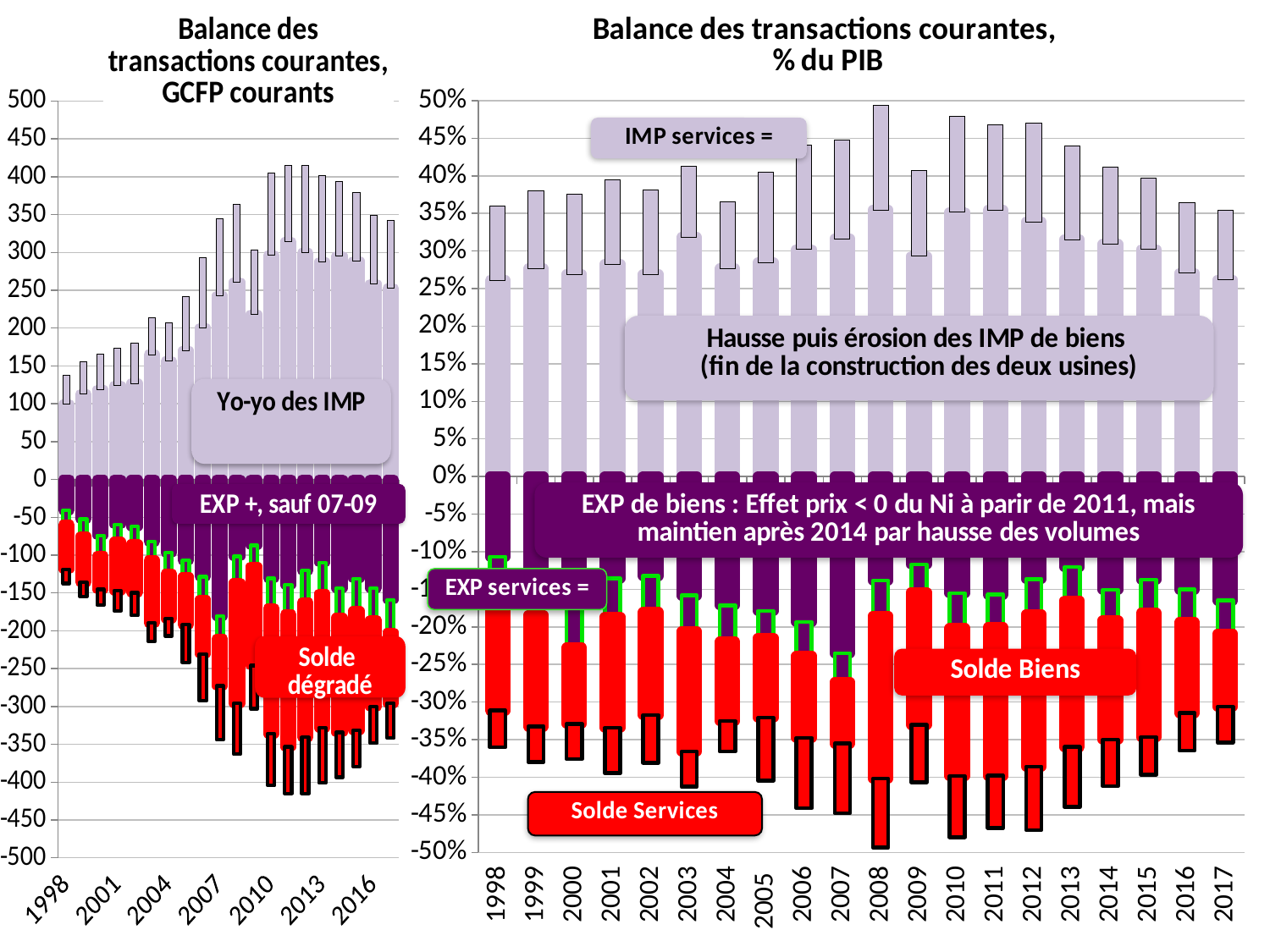

### Chart: Balance des transactions courantes, GCFP courants

| Category | + Import Biens | - Export Biens | + Import Services | - Export Services | Solde Biens | Solde Services |
|---|---|---|---|---|---|---|
| 1998 | 99.5307 | -40.677426504 | 37.85132725536588 | -19.21952220369152 | -58.85327349599999 | -18.6318050516745 |
| 1999 | 112.887 | -52.386814727 | 42.15482436884791 | -22.903413293409 | -60.500185273 | -19.25141107543902 |
| 2000 | 118.839101049 | -74.13944217799971 | 47.242093646828 | -26.52281993300001 | -44.699658871 | -20.71927371382799 |
| 2001 | 124.200173515 | -59.589954008 | 49.24867785112498 | -22.61329624427967 | -64.610219507 | -26.63538160684531 |
| 2002 | 126.928971014 | -62.423635962 | 52.792885193808 | -22.80022803692232 | -64.50533505199975 | -29.99265715688568 |
| 2003 | 164.907665723 | -82.104266592 | 49.125718446587 | -24.77963408487638 | -82.803399131 | -24.34608436171058 |
| 2004 | 156.356466185 | -96.84685152999998 | 50.55689806759689 | -27.53358394784895 | -59.509614655 | -23.02331411974804 |
| 2005  | 170.4481436 | -106.9661886 | 71.564411493894 | -21.49396701738767 | -63.48195500000001 | -50.07044447650622 |
| 2006 | 200.4353409 | -128.4192279 | 92.260127513775 | -30.06309002099999 | -72.016113 | -62.19703749277502 |
| 2007 | 242.962772 | -180.5113076 | 101.0115775784783 | -29.79709998606066 | -62.45146439999994 | -71.21447759241761 |
| 2008 | 260.8943348999999 | -101.7638709 | 102.2776651 | -34.7421049753288 | -159.130464 | -67.53556012467124 |
| 2009 | 218.3551897 | -87.16307450000001 | 84.5688103 | -27.5279255 | -131.1921152 | -57.04088479999999 |
| 2010 | 296.3603011 | -130.6933479 | 107.9766989 | -39.57065210000002 | -165.6669532 | -68.40604680000001 |
| 2011 | 314.3113892 | -139.2734252 | 100.5926108 | -39.01757479999998 | -175.037964 | -61.57503600000007 |
| 2012 | 299.1549576 | -120.4912962 | 116.1184310744831 | -41.5689286841677 | -178.6636614000001 | -74.54950239031542 |
| 2013 | 287.4709225 | -109.8245409 | 113.7416035857414 | -40.71088458518128 | -177.6463816 | -73.03071900055984 |
| 2014 | 295.3188924 | -143.7994822 | 98.26850297718335 | -38.98353163281681 | -151.5194102 | -59.2849713443666 |
| 2015 | 288.7304073999999 | -131.0412311 | 90.65285459012861 | -42.60938765456449 | -157.6891763 | -48.04346693556425 |
| 2016 | 258.5901488 | -143.6032802 | 90.0 | -42.0 | -114.9868686 | -48.0 |
| 2017 | 252.6798895093349 | -159.1143544219935 | 89.0 | -43.0 | -93.56553508734144 | -46.0 |

### Chart: Balance des transactions courantes,
% du PIB

| Category | + Importations de produits  | + Importations de services | - Exportations de produits  | - Exportations de  services  | - Solde de produits | - Solde de services |
|---|---|---|---|---|---|---|
| 1998 | 0.260918482101424 | 0.0992267798075807 | -0.106635363553315 | -0.0503837364763014 | -0.154283118548109 | -0.0488430433312793 |
| 1999 | 0.276390403667991 | 0.103211077660485 | -0.128262890051784 | -0.0560762855381058 | -0.148127513616207 | -0.0471347921223792 |
| 2000 | 0.268944817763484 | 0.106913601284924 | -0.167785001650484 | -0.0600238045431967 | -0.101159816112999 | -0.0468897967417273 |
| 2001 | 0.282669557835869 | 0.11208601081783 | -0.135621919633364 | -0.0514660347862563 | -0.147047638202506 | -0.0606199760315739 |
| 2002 | 0.268919401196816 | 0.111850202206439 | -0.132254493748141 | -0.0483059432520234 | -0.136664907448675 | -0.0635442589544153 |
| 2003 | 0.31801999104306 | 0.0947376246693699 | -0.15833586638746 | -0.0477868568157387 | -0.1596841246556 | -0.0469507678536312 |
| 2004 | 0.276478708888035 | 0.0893976836658271 | -0.171250304667313 | -0.0486865041574591 | -0.105228404220722 | -0.040711179508368 |
| 2005  | 0.284838801951542 | 0.119592509497345 | -0.178753023451214 | -0.0359189351383388 | -0.106085778500328 | -0.0836735743590067 |
| 2006 | 0.302180546580288 | 0.139093313756425 | -0.193607535996366 | -0.0453237484649504 | -0.108573010583922 | -0.0937695652914741 |
| 2007 | 0.316367220937891 | 0.131529418346673 | -0.235047782272079 | -0.0387994656012506 | -0.0813194386658119 | -0.0927299527454226 |
| 2008 | 0.354614095604594 | 0.13901835669942 | -0.138319994791218 | -0.0472223367362435 | -0.216294100813376 | -0.0917960199631762 |
| 2009 | 0.293206380561691 | 0.113558623500265 | -0.117042189965289 | -0.0369643763050294 | -0.176164190596403 | -0.0765942471952358 |
| 2010 | 0.351590616232043 | 0.128099458544357 | -0.155049628965267 | -0.0469451201962717 | -0.196540987266776 | -0.0811543383480857 |
| 2011 | 0.354183608981041 | 0.113353365974589 | -0.156941065667521 | -0.0439671800997267 | -0.197242543313519 | -0.0693861858748627 |
| 2012 | 0.338731496236119 | 0.131480254293638 | -0.136431625177438 | -0.0470682669713532 | -0.202299871058682 | -0.0844119873222843 |
| 2013 | 0.315082396847184 | 0.124666441973927 | -0.120373146885538 | -0.044621149789047 | -0.194709249961646 | -0.0800452921848803 |
| 2014 | 0.309172800688541 | 0.102878444511347 | -0.150545358910252 | -0.0408123149782214 | -0.158627441778289 | -0.062066129533126 |
| 2015 | 0.302021407499262 | 0.0948258376514056 | -0.137073394567787 | -0.0445708068921363 | -0.164948012931475 | -0.0502550307592693 |
| 2016 | 0.27049371560586 | 0.0941429304925144 | -0.150213706959619 | -0.0439333675631734 | -0.120280008646241 | -0.050209562929341 |
| 2017 | 0.261694447469016 | 0.0921751464668183 | -0.1647908867845 | -0.0445340595289122 | -0.096903560684516 | -0.0476410869379061 |